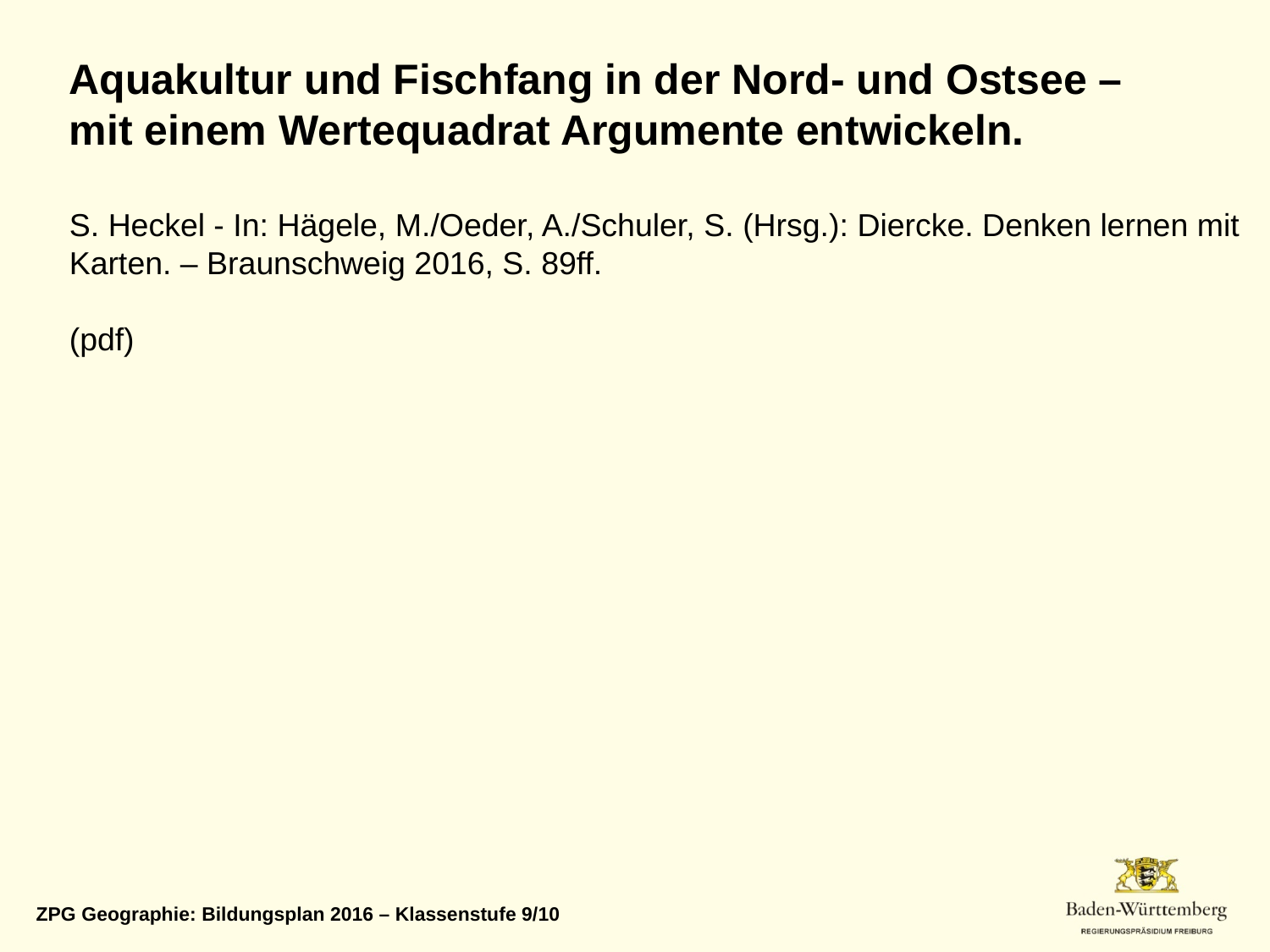

Aquakultur und Fischfang in der Nord- und Ostsee –
mit einem Wertequadrat Argumente entwickeln.

S. Heckel - In: Hägele, M./Oeder, A./Schuler, S. (Hrsg.): Diercke. Denken lernen mit
Karten. – Braunschweig 2016, S. 89ff.

(pdf)